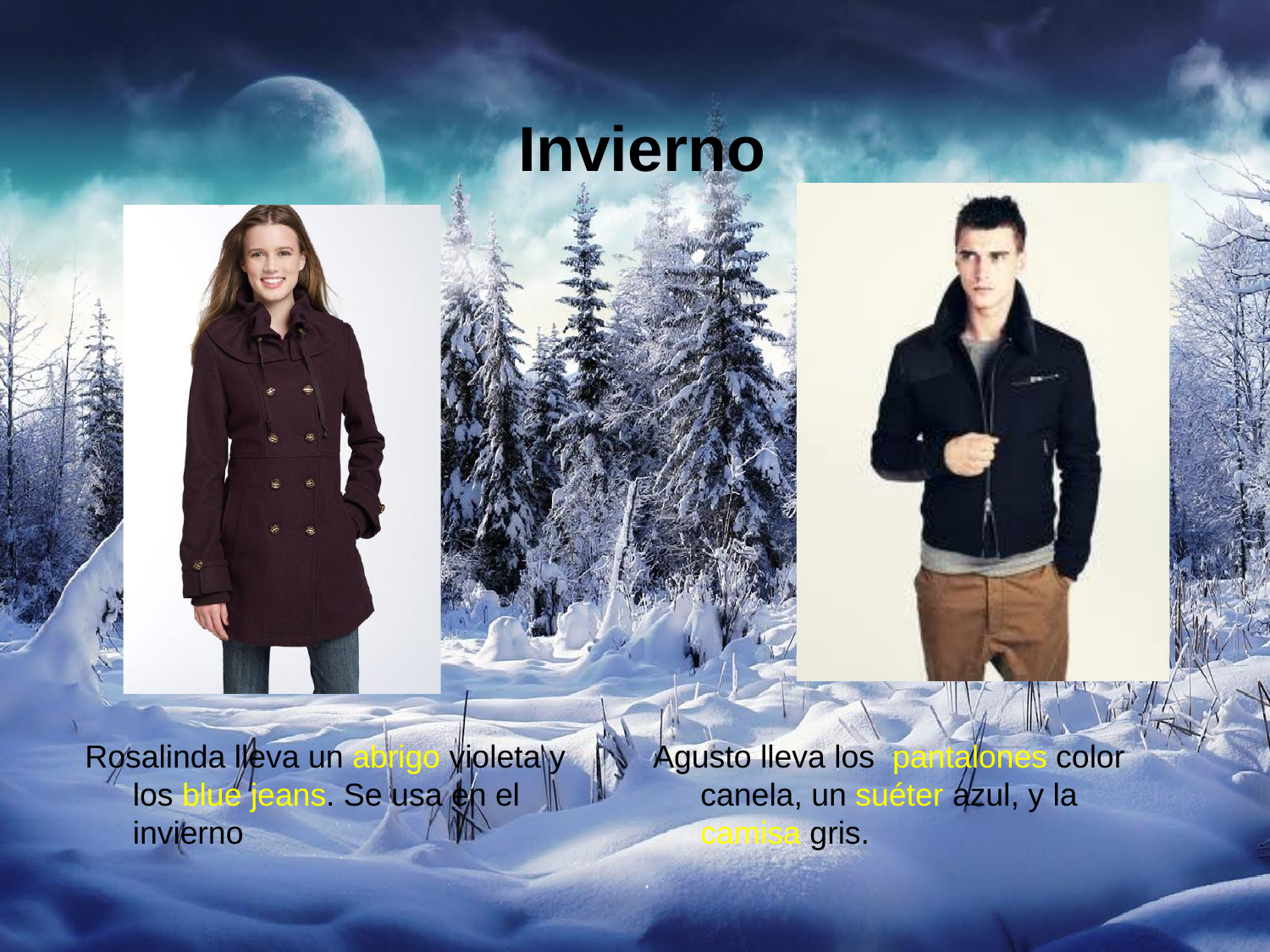

# Invierno

Rosalinda lleva un abrigo violeta y los blue jeans. Se usa en el invierno
Agusto lleva los  pantalones color canela, un suéter azul, y la camisa gris.